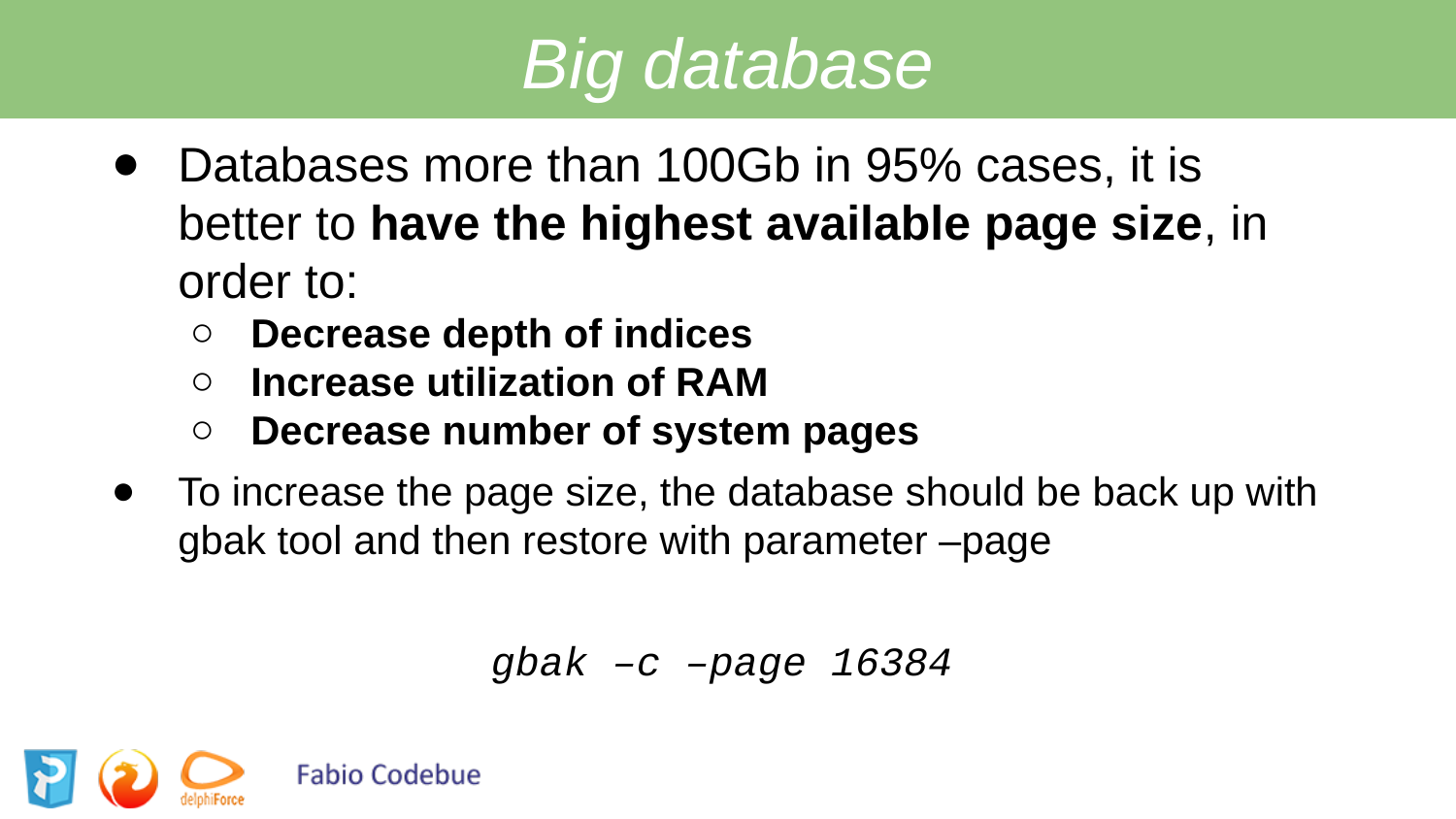

Big database
Databases more than 100Gb in 95% cases, it is better to have the highest available page size, in order to:
Decrease depth of indices
Increase utilization of RAM
Decrease number of system pages
To increase the page size, the database should be back up with gbak tool and then restore with parameter –page

gbak –c –page 16384